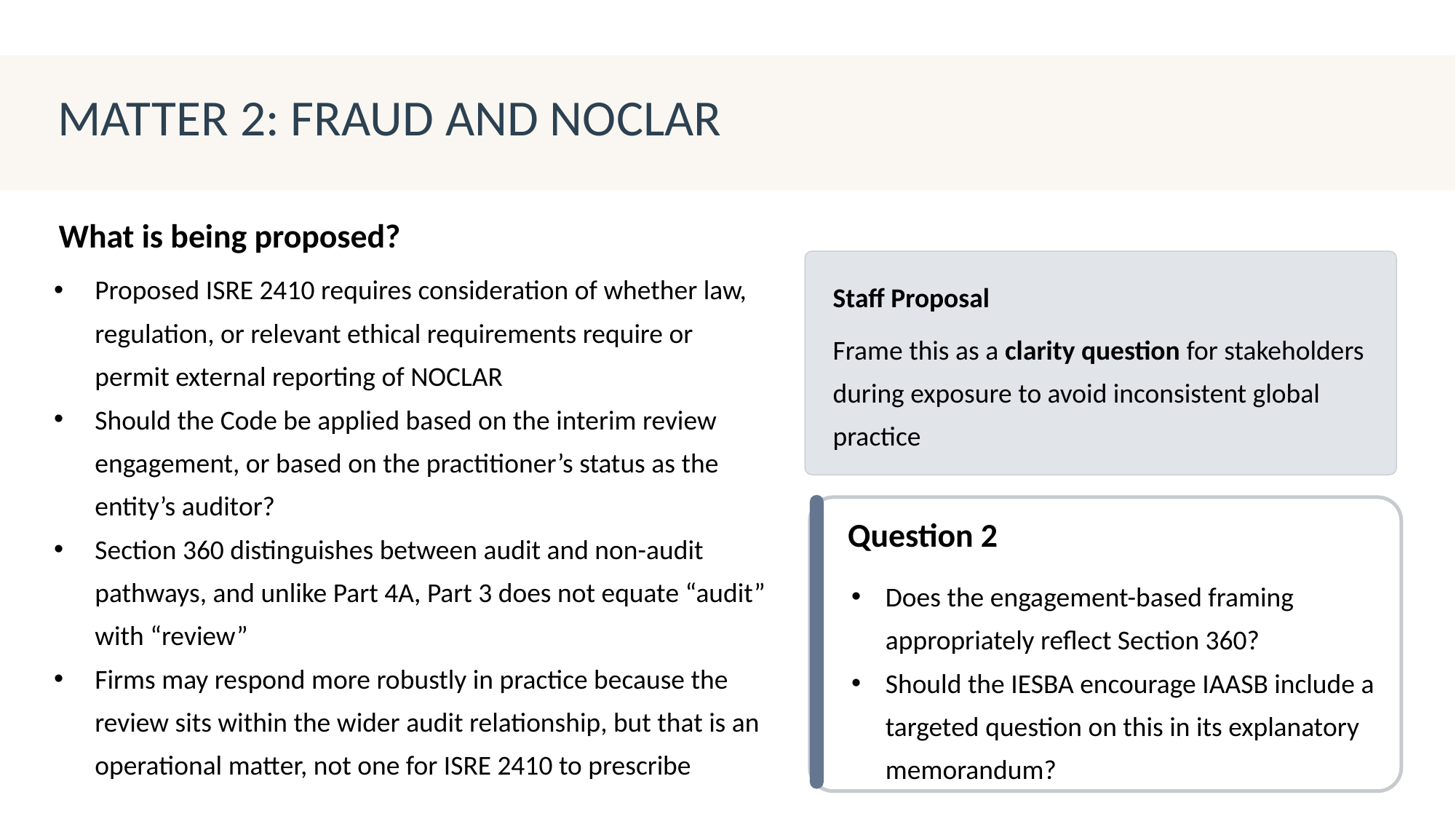

# MATTER 2: FRAUD AND NOCLAR
What is being proposed?

Proposed ISRE 2410 requires consideration of whether law, regulation, or relevant ethical requirements require or permit external reporting of NOCLAR
Should the Code be applied based on the interim review engagement, or based on the practitioner’s status as the entity’s auditor?
Section 360 distinguishes between audit and non-audit pathways, and unlike Part 4A, Part 3 does not equate “audit” with “review”
Firms may respond more robustly in practice because the review sits within the wider audit relationship, but that is an operational matter, not one for ISRE 2410 to prescribe

Staff Proposal
Frame this as a clarity question for stakeholders during exposure to avoid inconsistent global practice

Question 2
Does the engagement-based framing appropriately reflect Section 360?
Should the IESBA encourage IAASB include a targeted question on this in its explanatory memorandum?

11